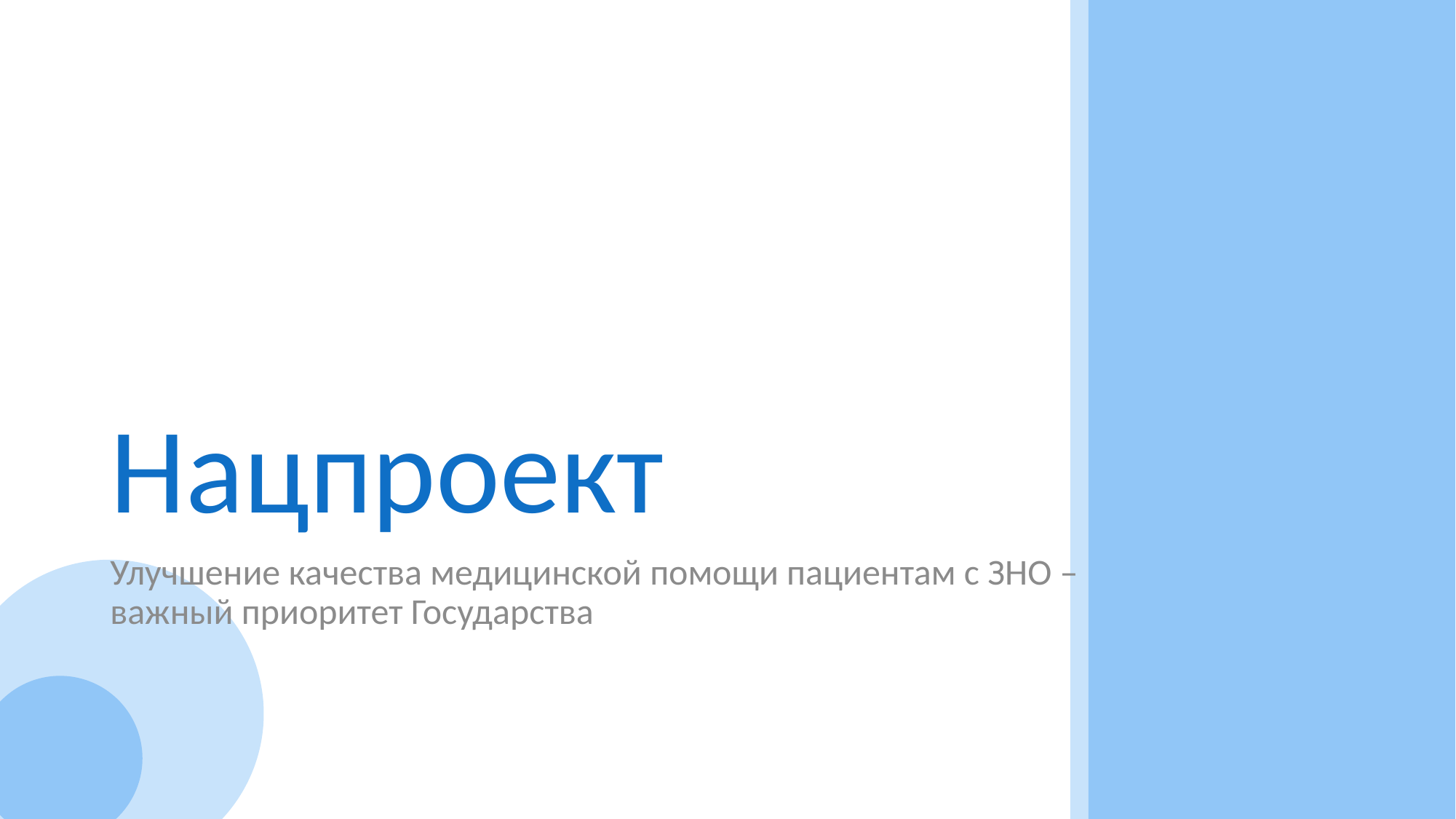

# Нацпроект
Улучшение качества медицинской помощи пациентам с ЗНО –
важный приоритет Государства